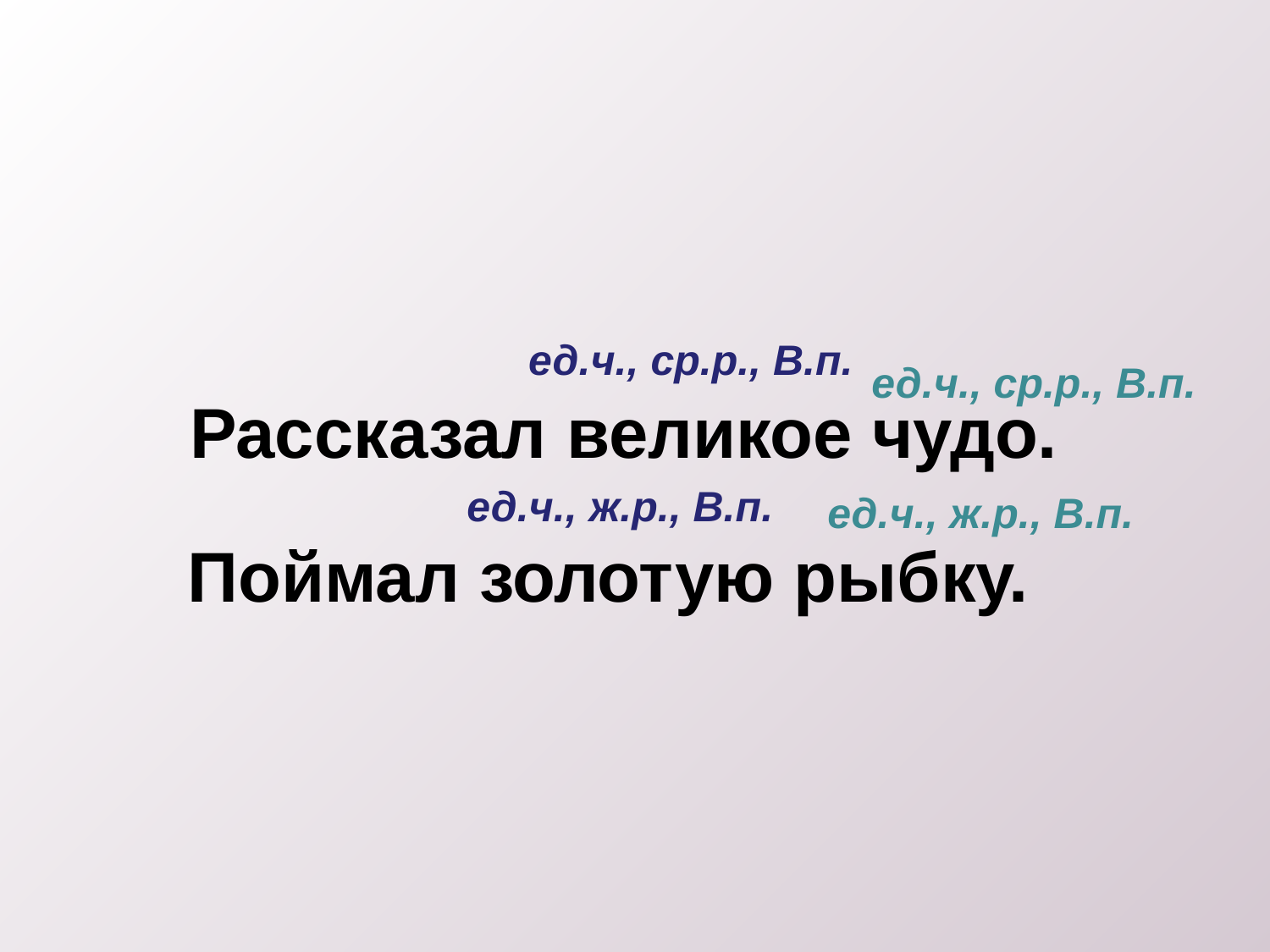

ед.ч., ср.р., В.п.
ед.ч., ср.р., В.п.

Рассказал великое чудо.
ед.ч., ж.р., В.п.
ед.ч., ж.р., В.п.
Поймал золотую рыбку.